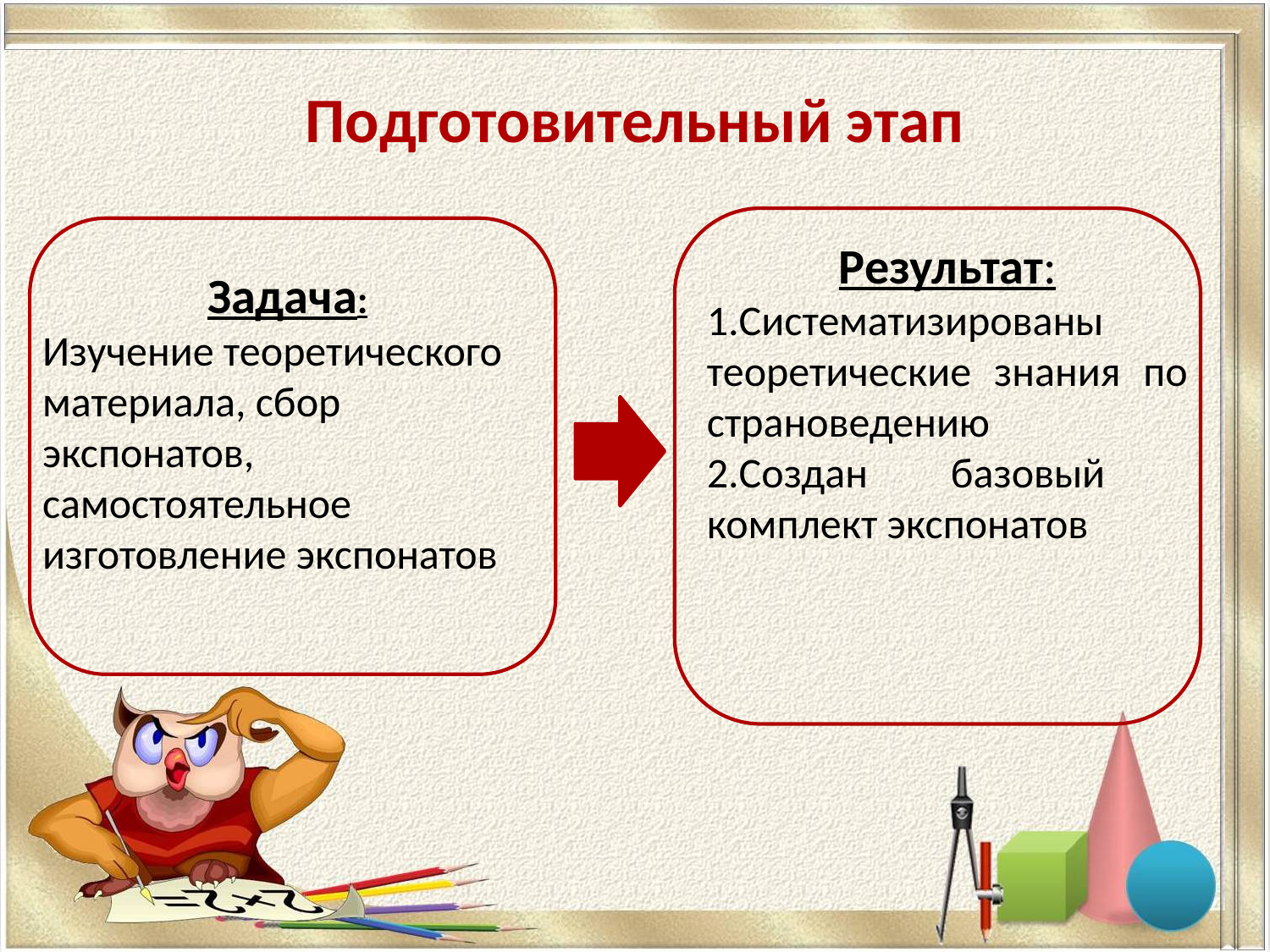

# Подготовительный этап

Результат:
1.Систематизированы теоретические знания по страноведению
2.Создан базовый  комплект экспонатов

Задача:
Изучение теоретического материала, сбор экспонатов, самостоятельное изготовление экспонатов